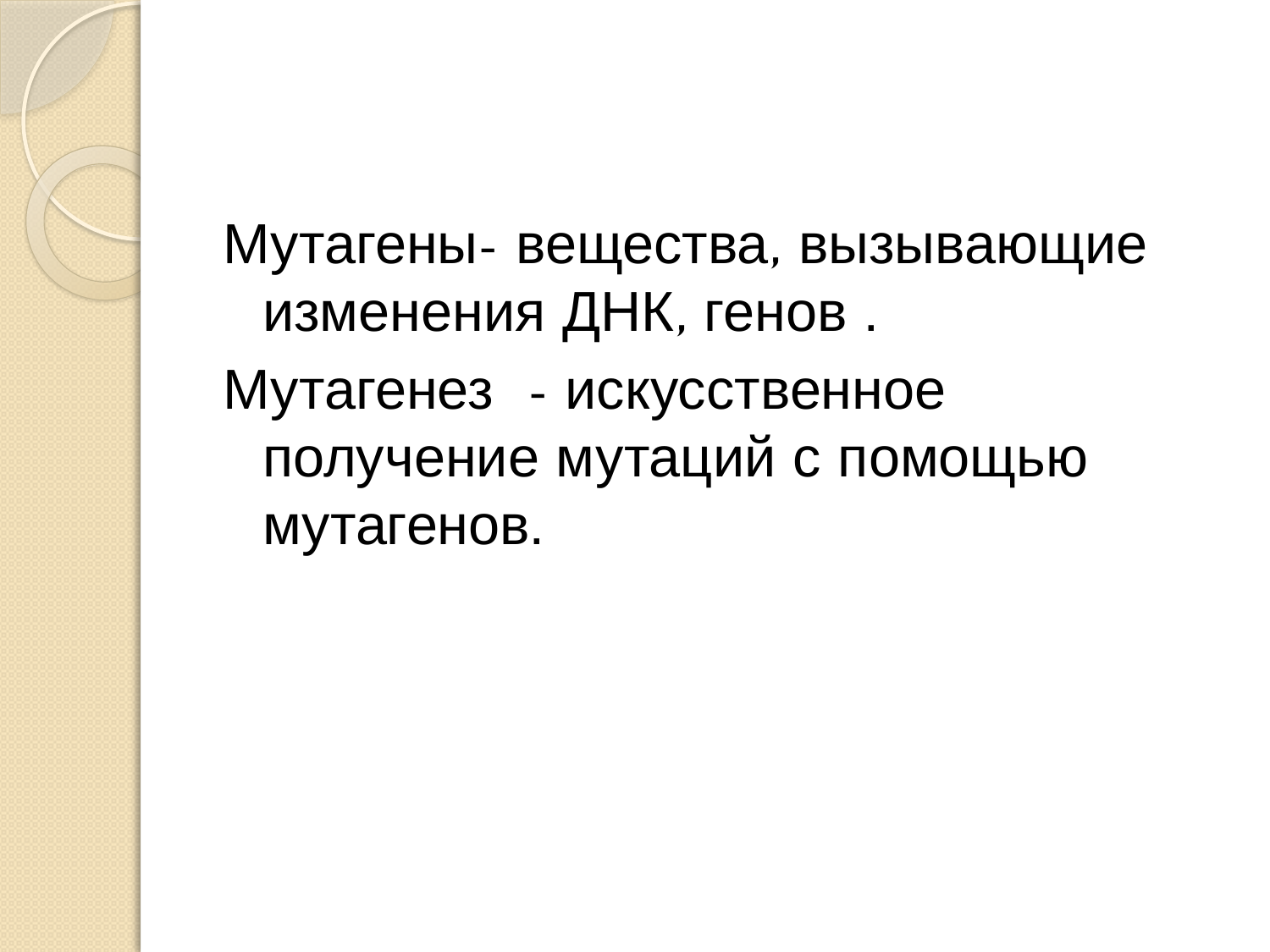

#
Мутагены- вещества, вызывающие изменения ДНК, генов .
Мутагенез  - искусственное получение мутаций с помощью мутагенов.